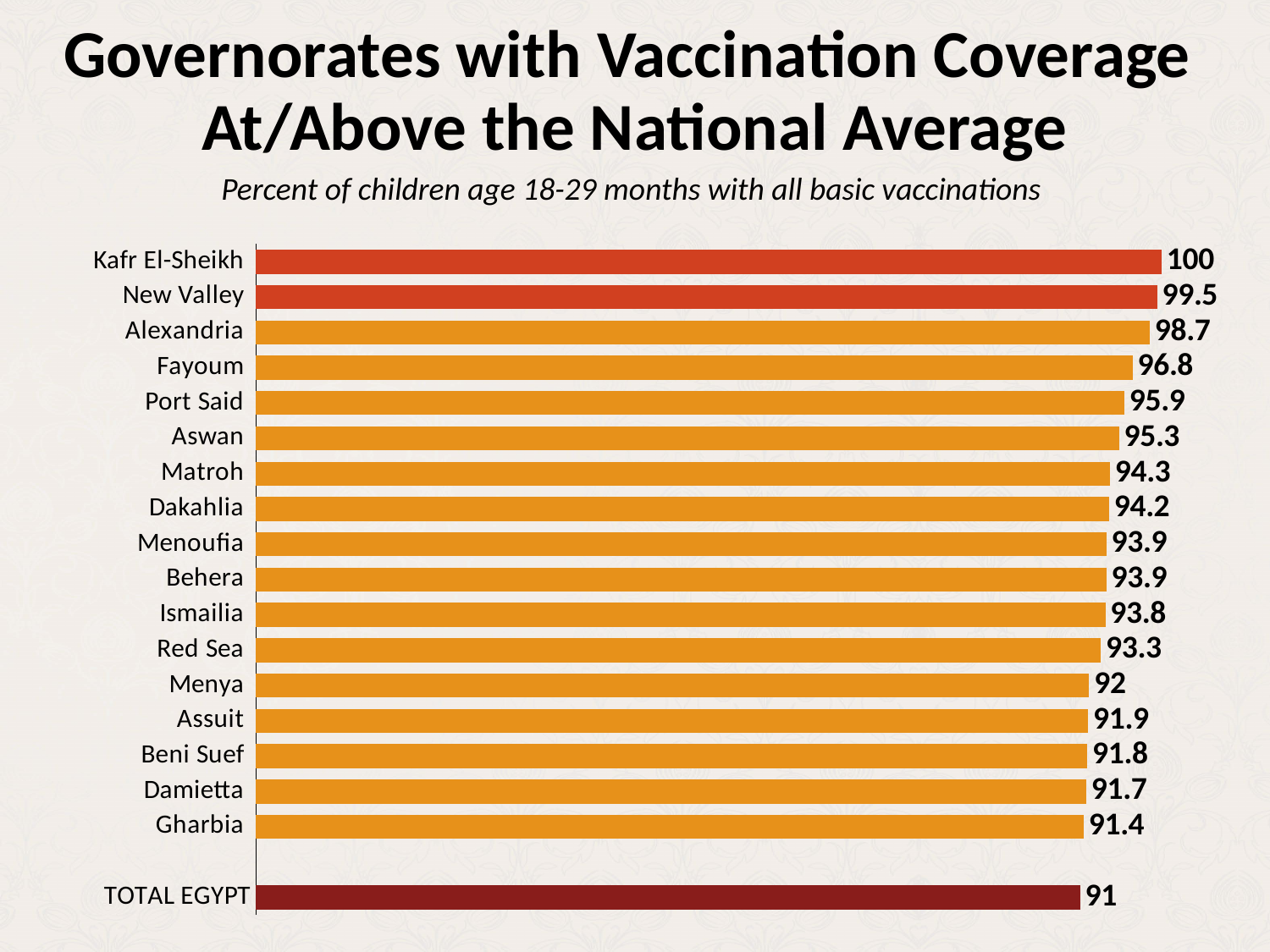

# Governorates with Vaccination Coverage At/Above the National Average
Percent of children age 18-29 months with all basic vaccinations

### Chart

| Category | Column1 |
|---|---|
| TOTAL EGYPT | 91.0 |
|  | None |
| Gharbia  | 91.4 |
| Damietta  | 91.7 |
| Beni Suef  | 91.8 |
| Assuit  | 91.9 |
| Menya  | 92.0 |
| Red Sea  | 93.3 |
| Ismailia  | 93.8 |
| Behera  | 93.9 |
| Menoufia  | 93.9 |
| Dakahlia  | 94.2 |
| Matroh  | 94.3 |
| Aswan  | 95.3 |
| Port Said  | 95.9 |
| Fayoum  | 96.8 |
| Alexandria  | 98.7 |
| New Valley  | 99.5 |
| Kafr El-Sheikh  | 100.0 |